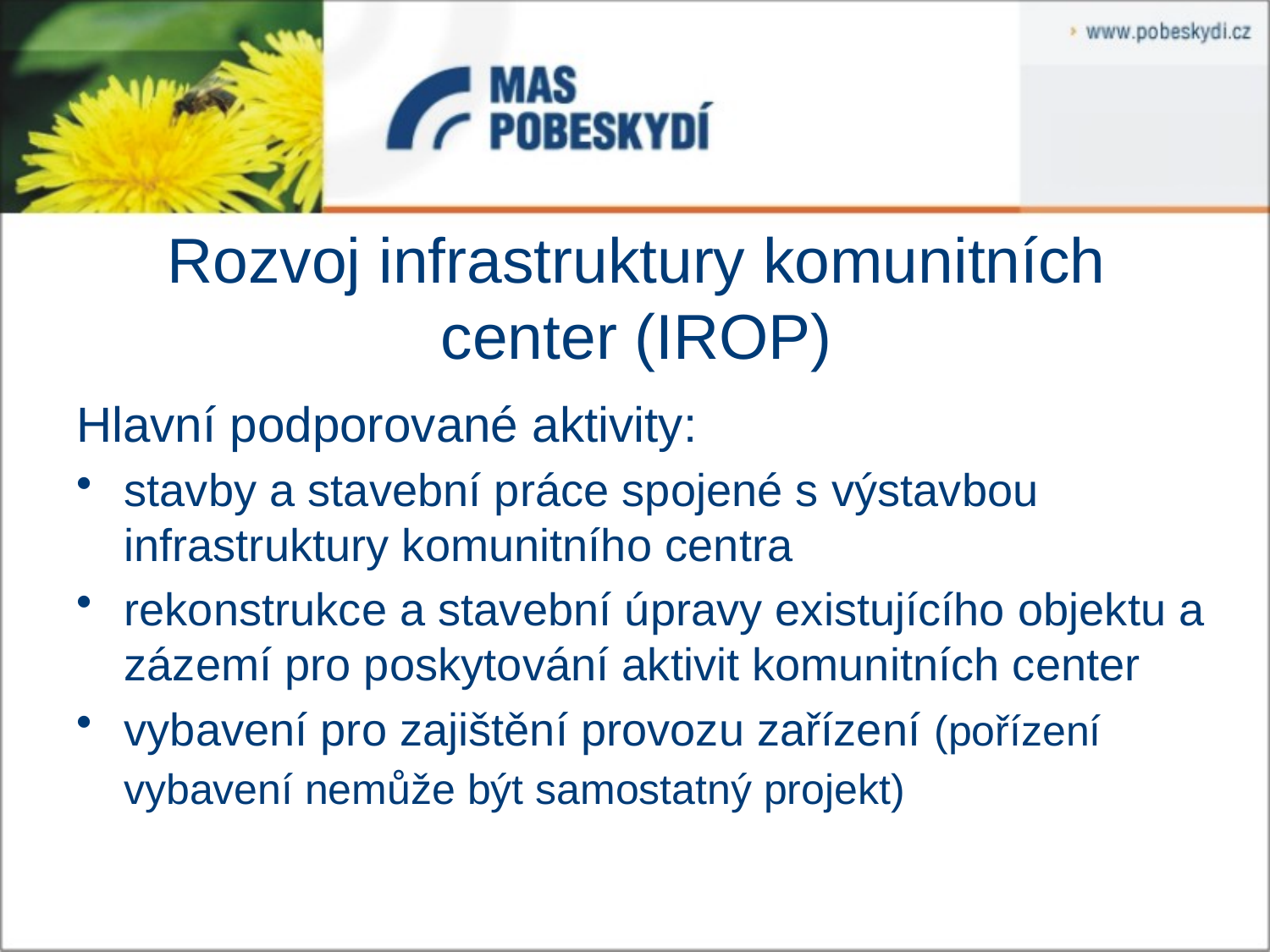

# Rozvoj infrastruktury komunitních center (IROP)
Hlavní podporované aktivity:
stavby a stavební práce spojené s výstavbou infrastruktury komunitního centra
rekonstrukce a stavební úpravy existujícího objektu a zázemí pro poskytování aktivit komunitních center
vybavení pro zajištění provozu zařízení (pořízení vybavení nemůže být samostatný projekt)